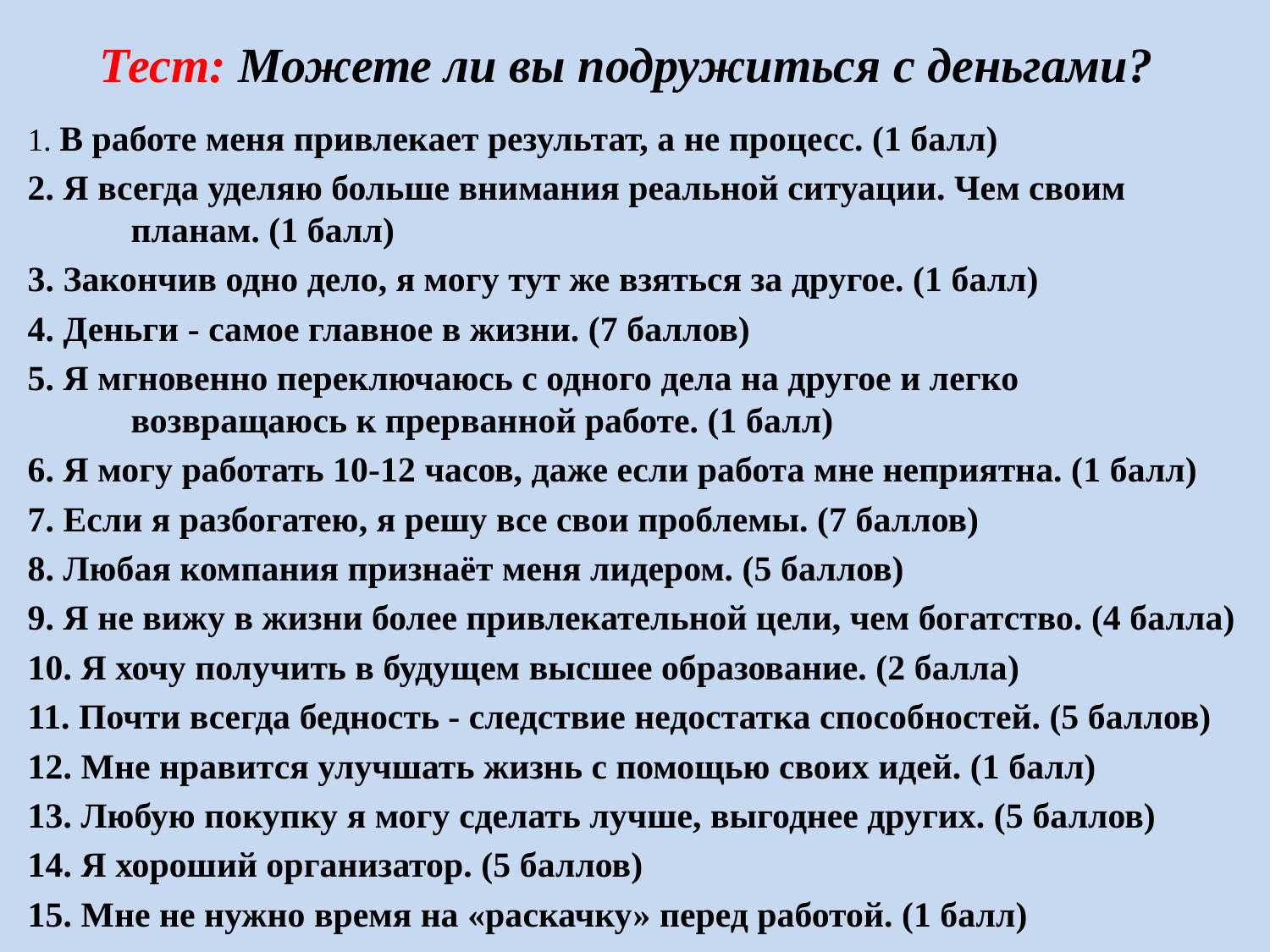

# Тест: Можете ли вы подружиться с деньгами?
1. В работе меня привлекает результат, а не процесс. (1 балл)
2. Я всегда уделяю больше внимания реальной ситуации. Чем своим планам. (1 балл)
3. Закончив одно дело, я могу тут же взяться за другое. (1 балл)
4. Деньги - самое главное в жизни. (7 баллов)
5. Я мгновенно переключаюсь с одного дела на другое и легко возвращаюсь к прерванной работе. (1 балл)
6. Я могу работать 10-12 часов, даже если работа мне неприятна. (1 балл)
7. Если я разбогатею, я решу все свои проблемы. (7 баллов)
8. Любая компания признаёт меня лидером. (5 баллов)
9. Я не вижу в жизни более привлекательной цели, чем богатство. (4 балла)
10. Я хочу получить в будущем высшее образование. (2 балла)
11. Почти всегда бедность - следствие недостатка способностей. (5 баллов)
12. Мне нравится улучшать жизнь с помощью своих идей. (1 балл)
13. Любую покупку я могу сделать лучше, выгоднее других. (5 баллов)
14. Я хороший организатор. (5 баллов)
15. Мне не нужно время на «раскачку» перед работой. (1 балл)